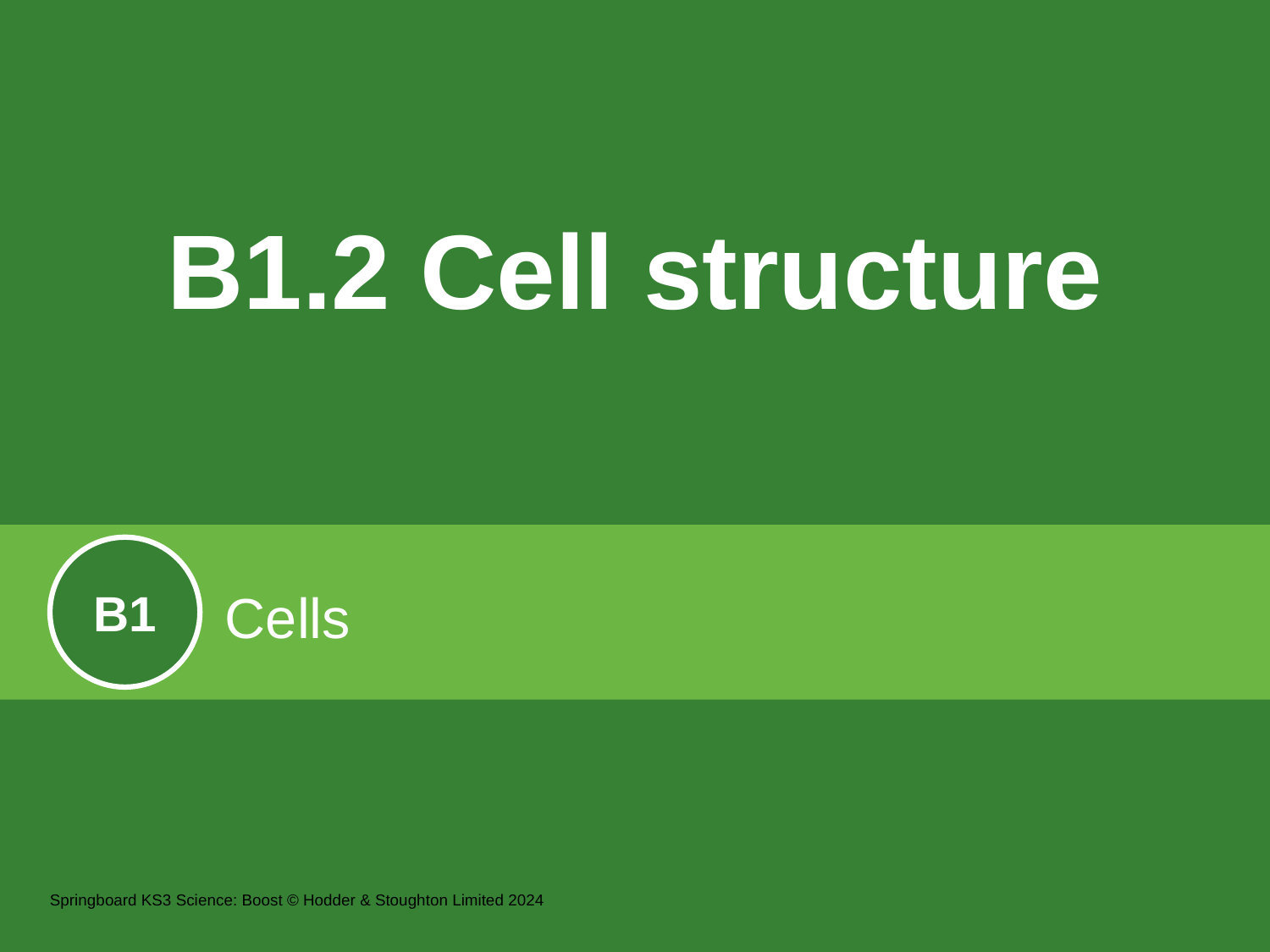

# B1.2 Cell structure
Cells
B1
Springboard KS3 Science: Boost © Hodder & Stoughton Limited 2024